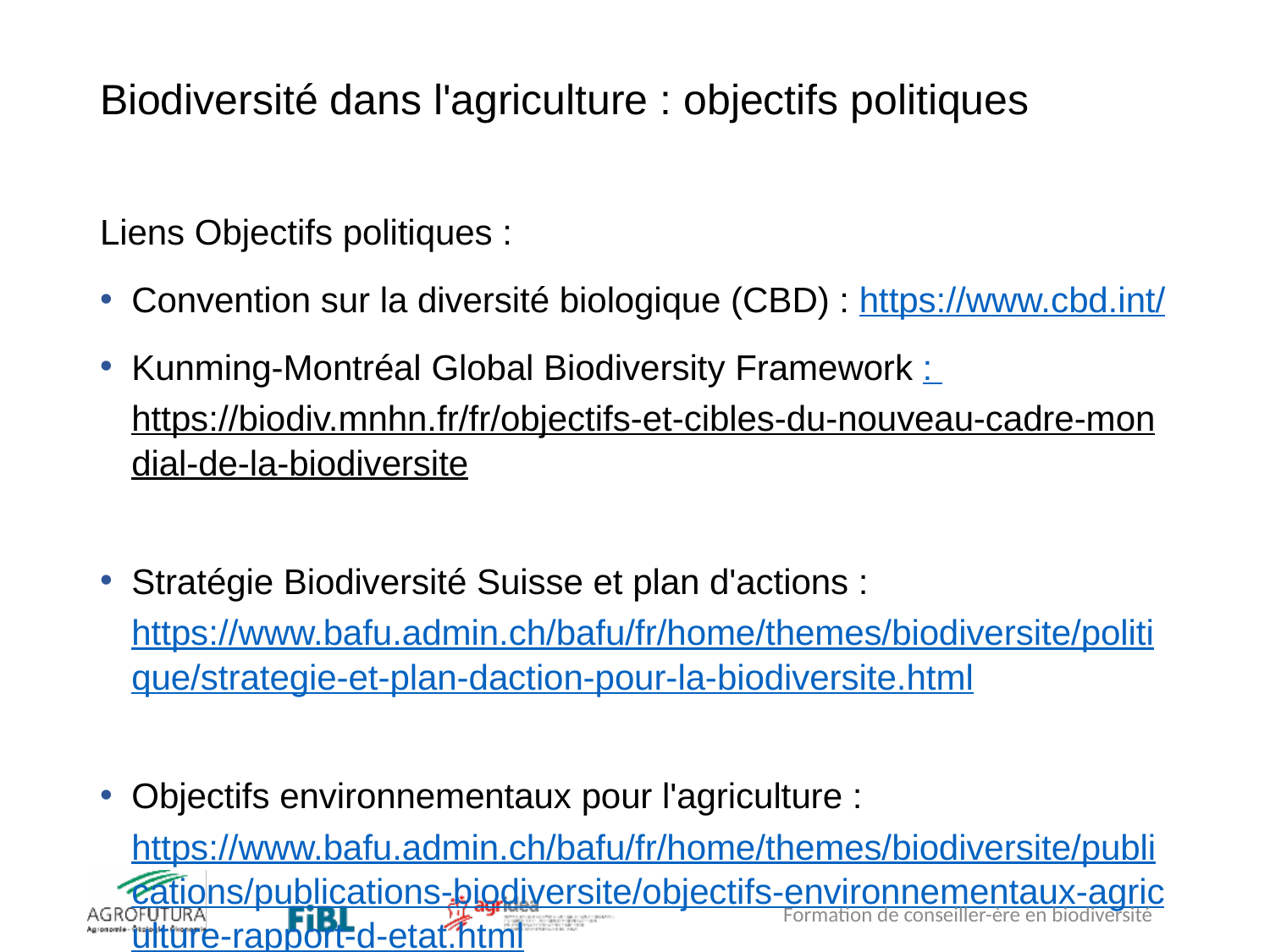

# Biodiversité dans l'agriculture : objectifs politiques
Liens Objectifs politiques :
Convention sur la diversité biologique (CBD) : https://www.cbd.int/
Kunming-Montréal Global Biodiversity Framework : https://biodiv.mnhn.fr/fr/objectifs-et-cibles-du-nouveau-cadre-mondial-de-la-biodiversite
Stratégie Biodiversité Suisse et plan d'actions : https://www.bafu.admin.ch/bafu/fr/home/themes/biodiversite/politique/strategie-et-plan-daction-pour-la-biodiversite.html
Objectifs environnementaux pour l'agriculture : https://www.bafu.admin.ch/bafu/fr/home/themes/biodiversite/publications/publications-biodiversite/objectifs-environnementaux-agriculture-rapport-d-etat.html
Formation de conseiller-ère en biodiversité